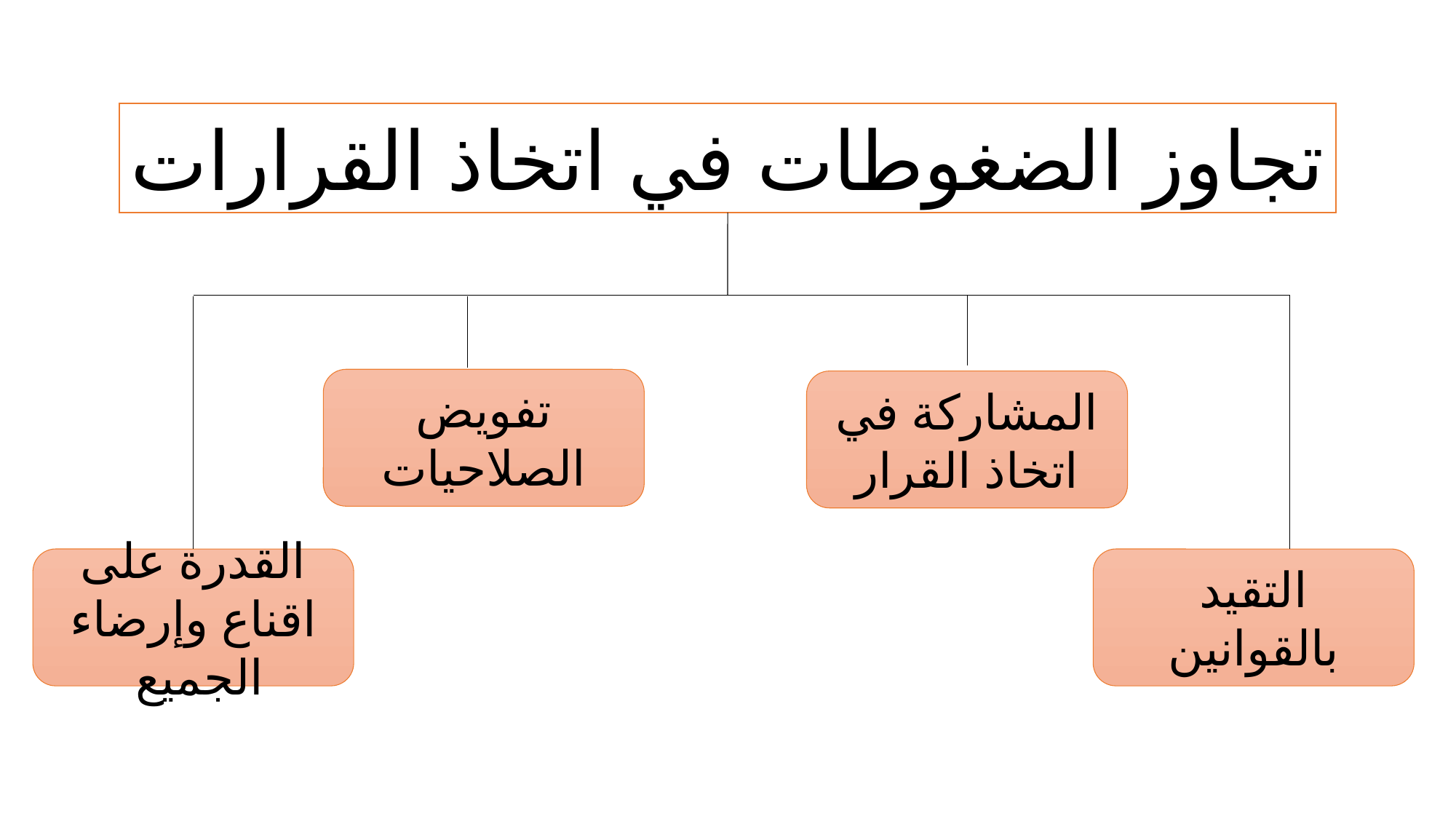

تجاوز الضغوطات في اتخاذ القرارات
تفويض الصلاحيات
المشاركة في اتخاذ القرار
القدرة على اقناع وإرضاء الجميع
التقيد بالقوانين